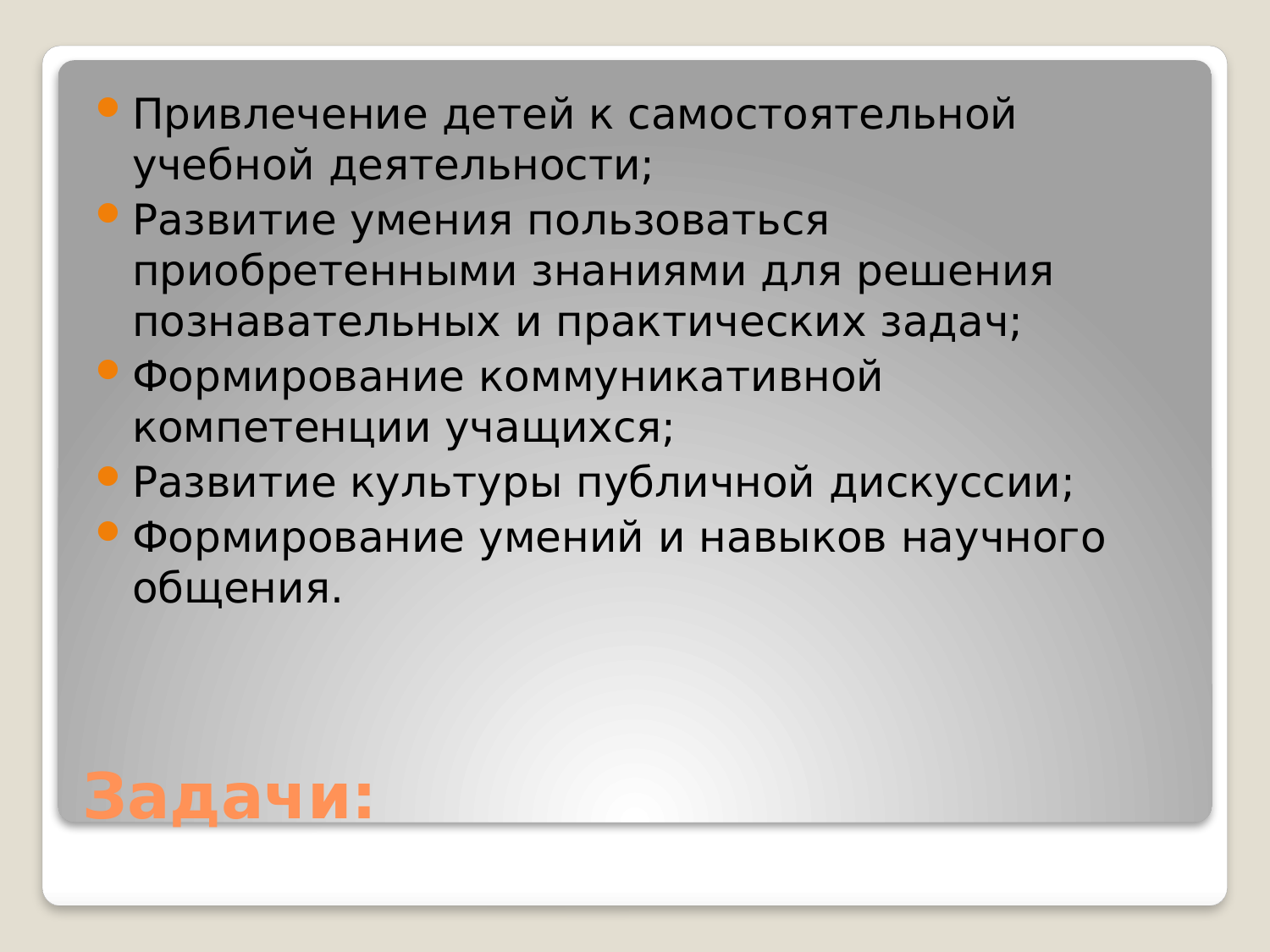

Привлечение детей к самостоятельной учебной деятельности;
Развитие умения пользоваться приобретенными знаниями для решения познавательных и практических задач;
Формирование коммуникативной компетенции учащихся;
Развитие культуры публичной дискуссии;
Формирование умений и навыков научного общения.
# Задачи: